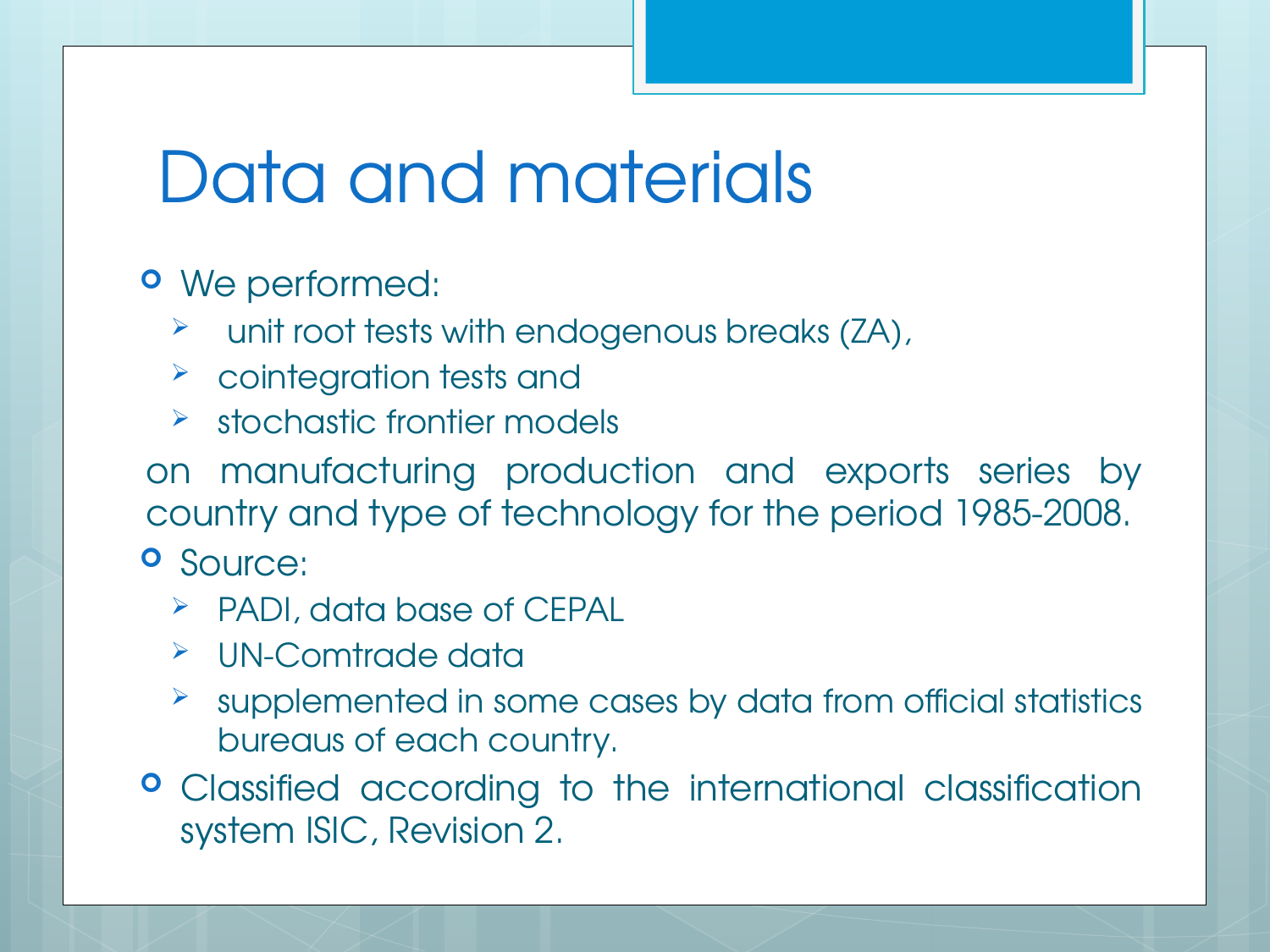

# Data and materials
We performed:
 unit root tests with endogenous breaks (ZA),
cointegration tests and
stochastic frontier models
on manufacturing production and exports series by country and type of technology for the period 1985-2008.
Source:
PADI, data base of CEPAL
UN-Comtrade data
supplemented in some cases by data from official statistics bureaus of each country.
Classified according to the international classification system ISIC, Revision 2.